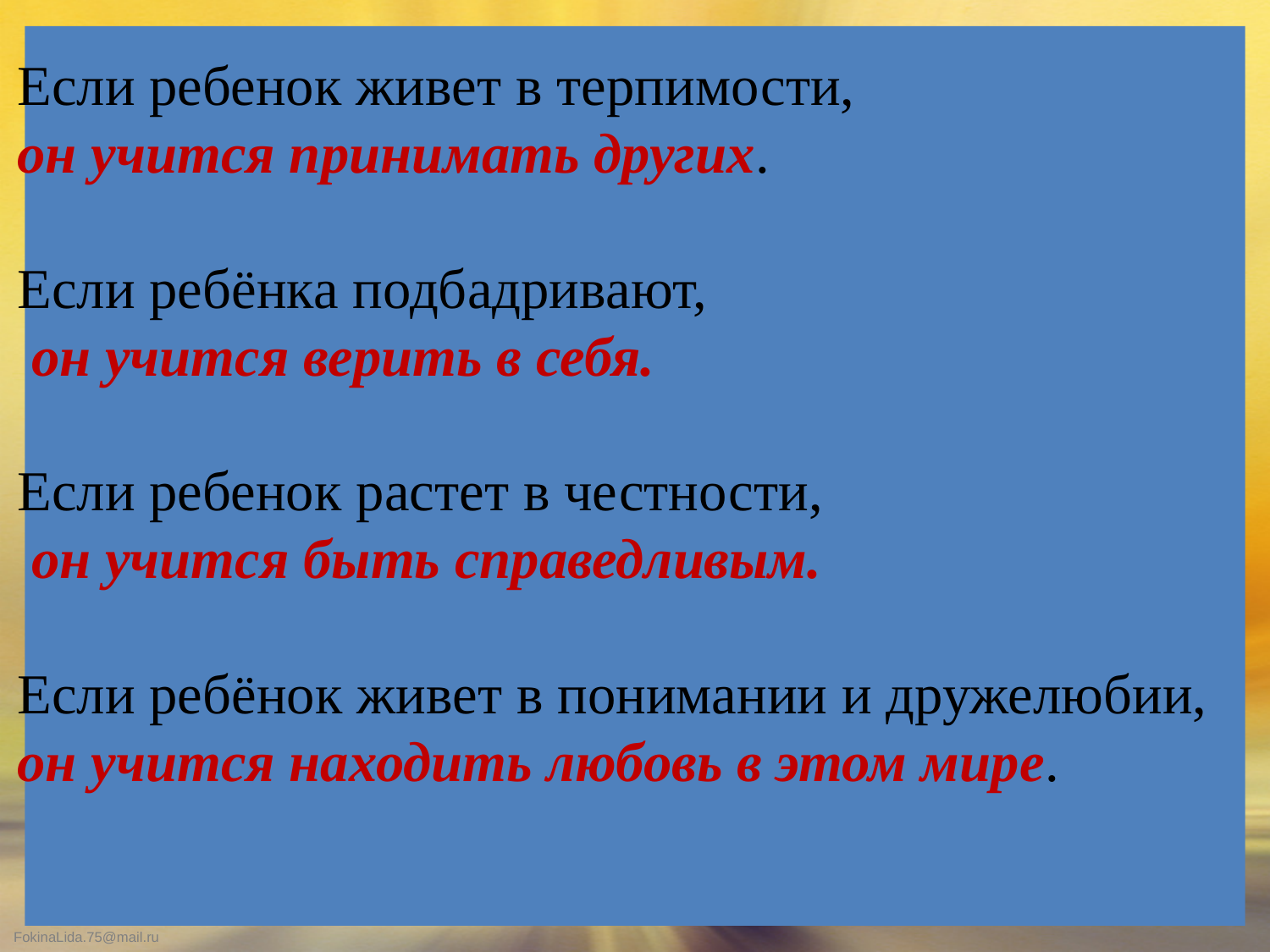

Если ребенок живет в терпимости,
он учится принимать других.

Если ребёнка подбадривают,
 он учится верить в себя.

Если ребенок растет в честности,
 он учится быть справедливым.

Если ребёнок живет в понимании и дружелюбии,
он учится находить любовь в этом мире.